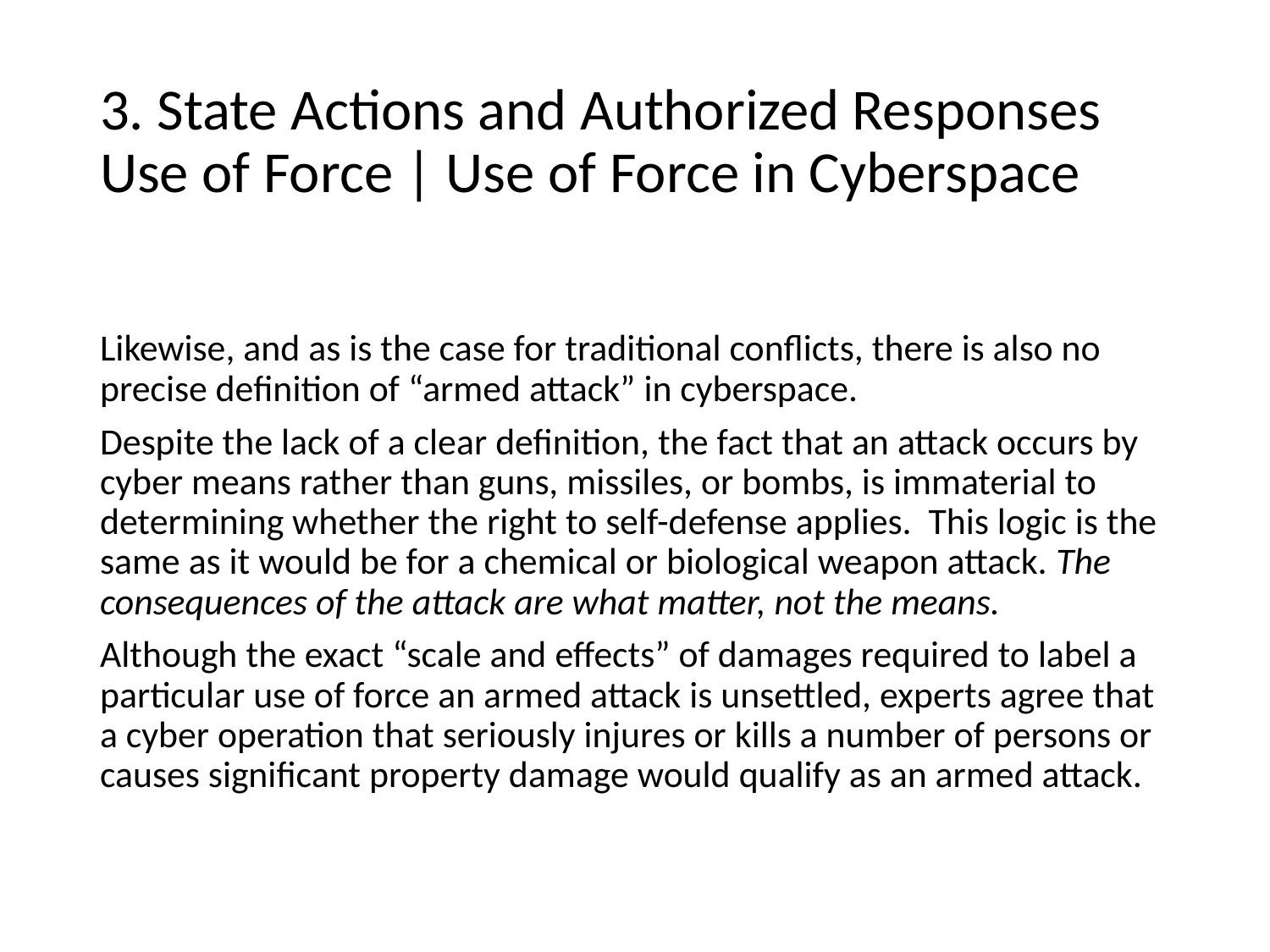

# 3. State Actions and Authorized Responses Use of Force | Use of Force in Cyberspace

Likewise, and as is the case for traditional conflicts, there is also no precise definition of “armed attack” in cyberspace.
Despite the lack of a clear definition, the fact that an attack occurs by cyber means rather than guns, missiles, or bombs, is immaterial to determining whether the right to self-defense applies.  This logic is the same as it would be for a chemical or biological weapon attack. The consequences of the attack are what matter, not the means.
Although the exact “scale and effects” of damages required to label a particular use of force an armed attack is unsettled, experts agree that a cyber operation that seriously injures or kills a number of persons or causes significant property damage would qualify as an armed attack.